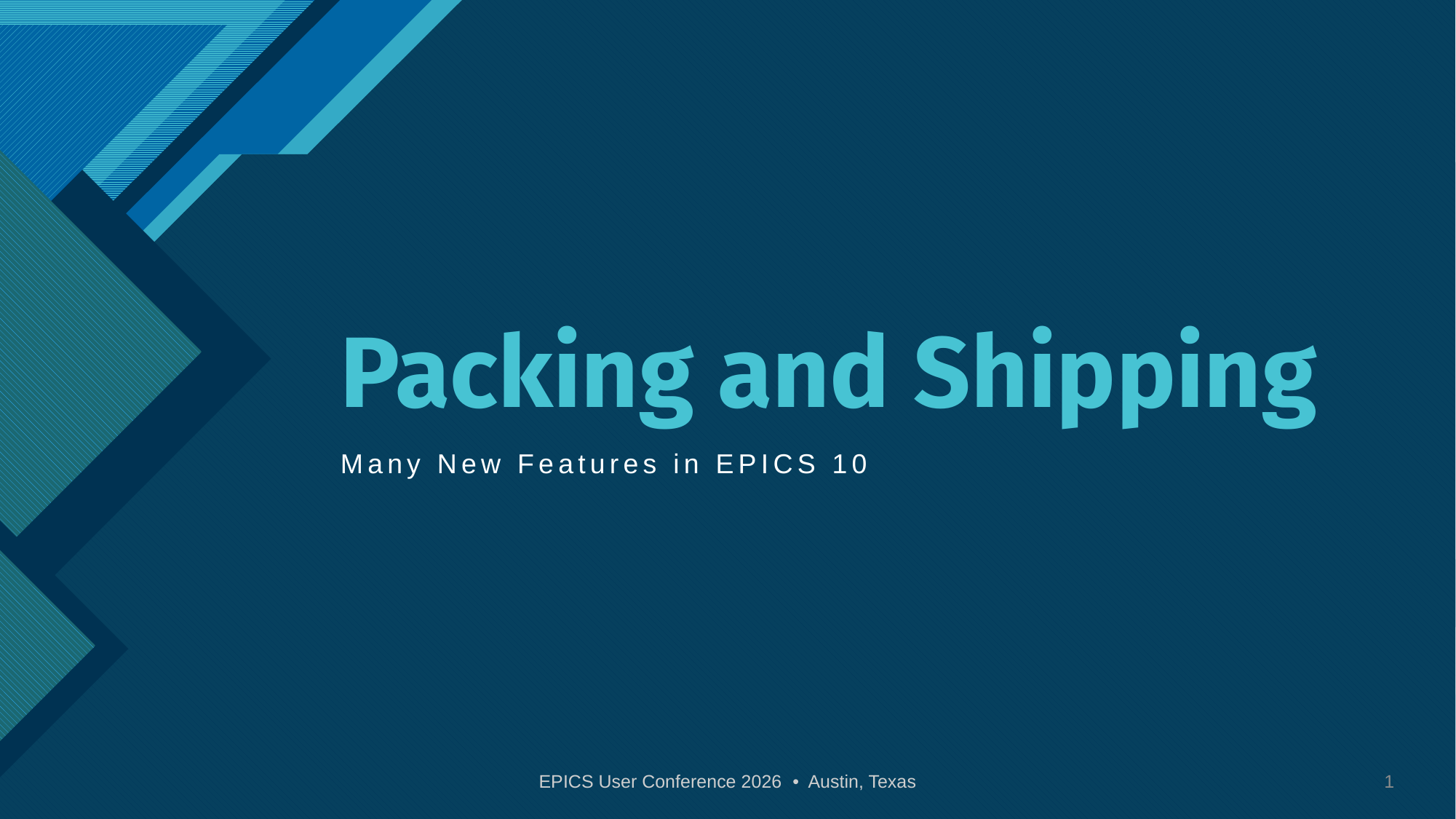

# Packing and Shipping
Many New Features in EPICS 10
EPICS User Conference 2026  •  Austin, Texas
1